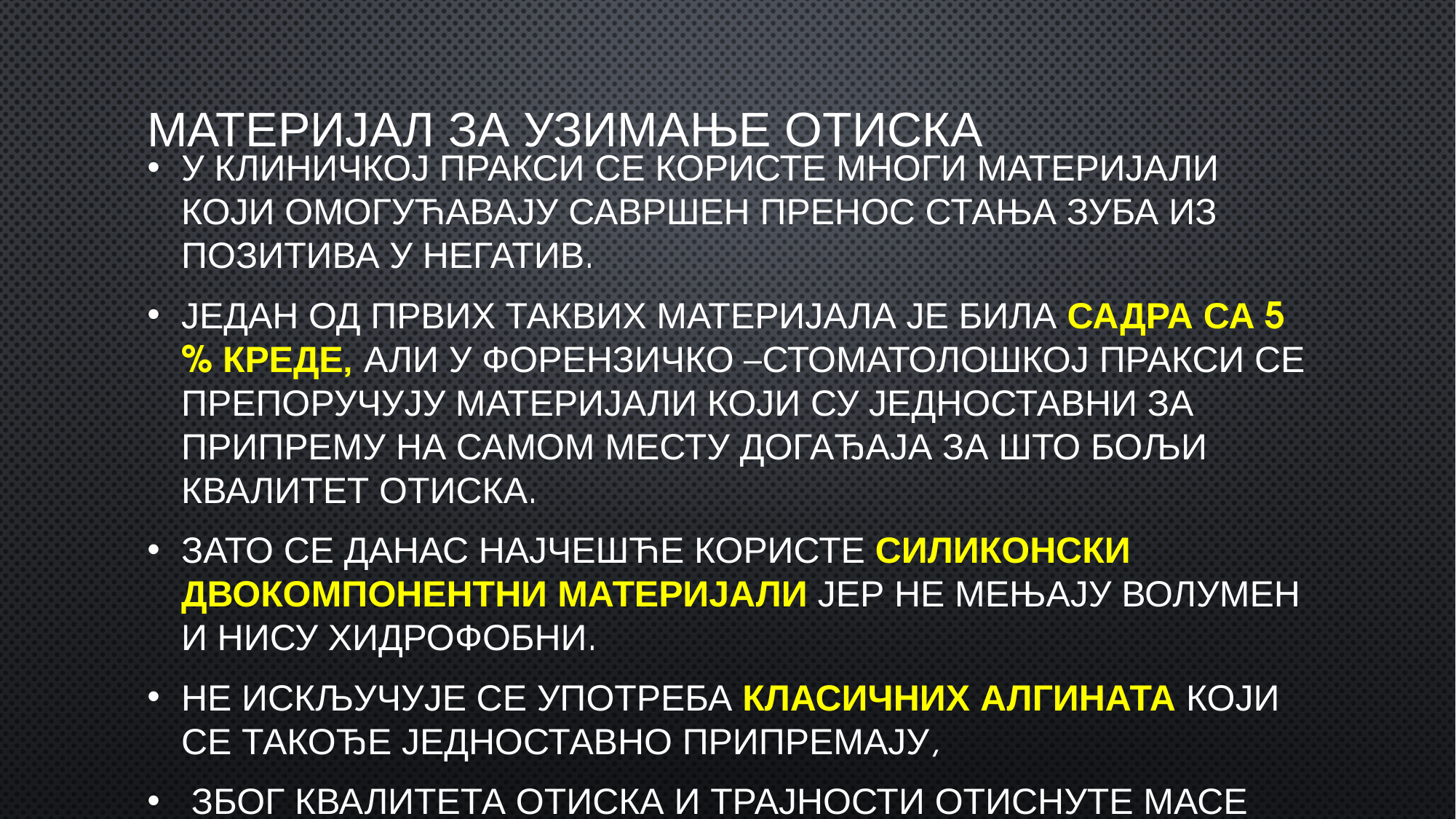

# Материјал за узимање отиска
У клиничкој пракси се користе многи материјали који омогућавају савршен пренос стања зуба из позитива у негатив.
Један од првих таквих материјала је била садра са 5 % креде, али у форензичко –стоматолошкој пракси се препоручују материјали који су једноставни за припрему на самом месту догађаја за што бољи квалитет отиска.
Зато се данас најчешће користе силиконски двокомпонентни материјали јер не мењају волумен и нису хидрофобни.
Не искључује се употреба класичних алгината који се такође једноставно припремају,
 због квалитета отиска и трајности отиснуте масе форензичарима се даје могућност избора.